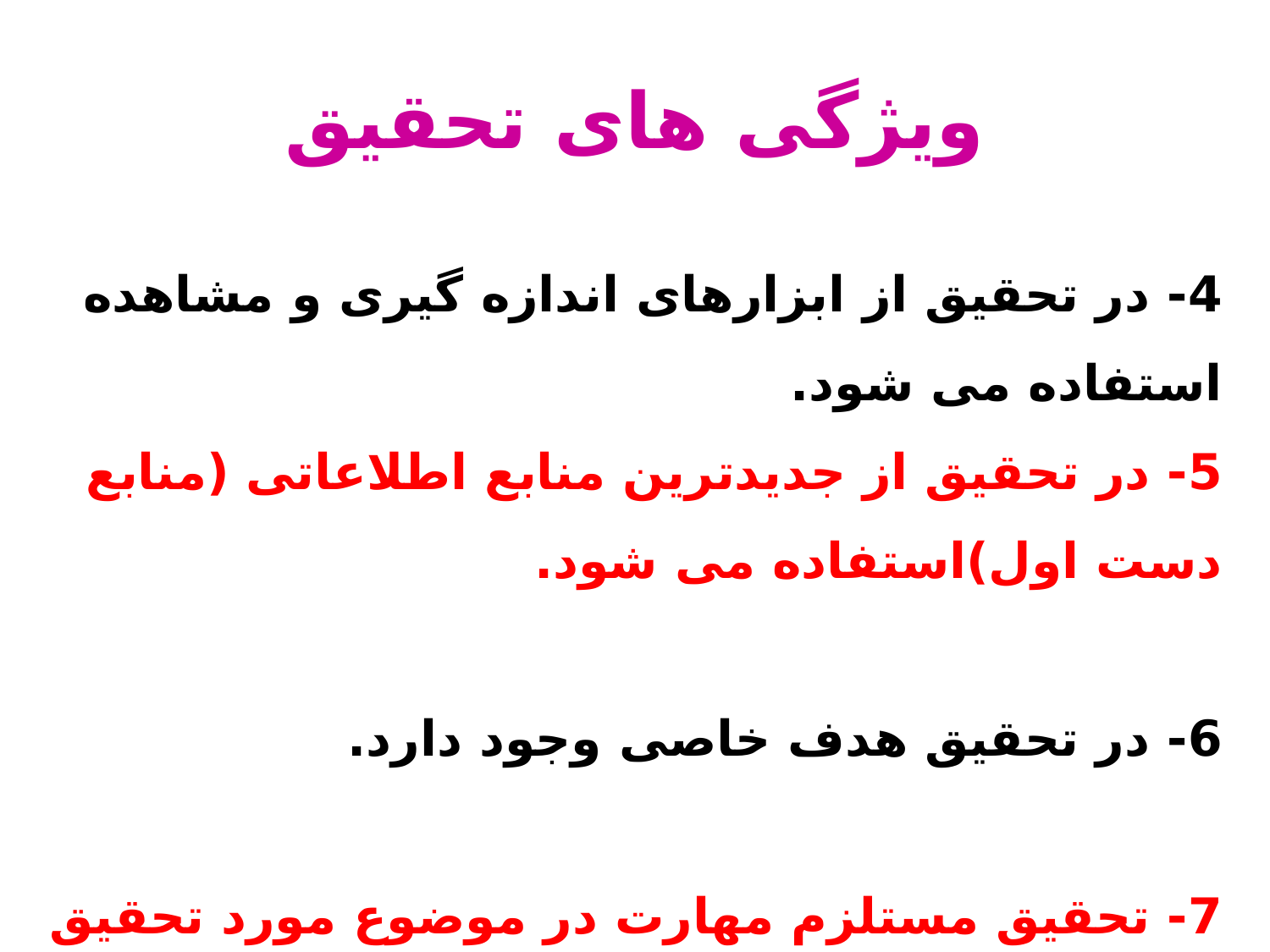

# ویژگی های تحقیق

4- در تحقیق از ابزارهای اندازه گیری و مشاهده استفاده می شود.
5- در تحقیق از جدیدترین منابع اطلاعاتی (منابع دست اول)استفاده می شود.
6- در تحقیق هدف خاصی وجود دارد.
7- تحقیق مستلزم مهارت در موضوع مورد تحقیق است.